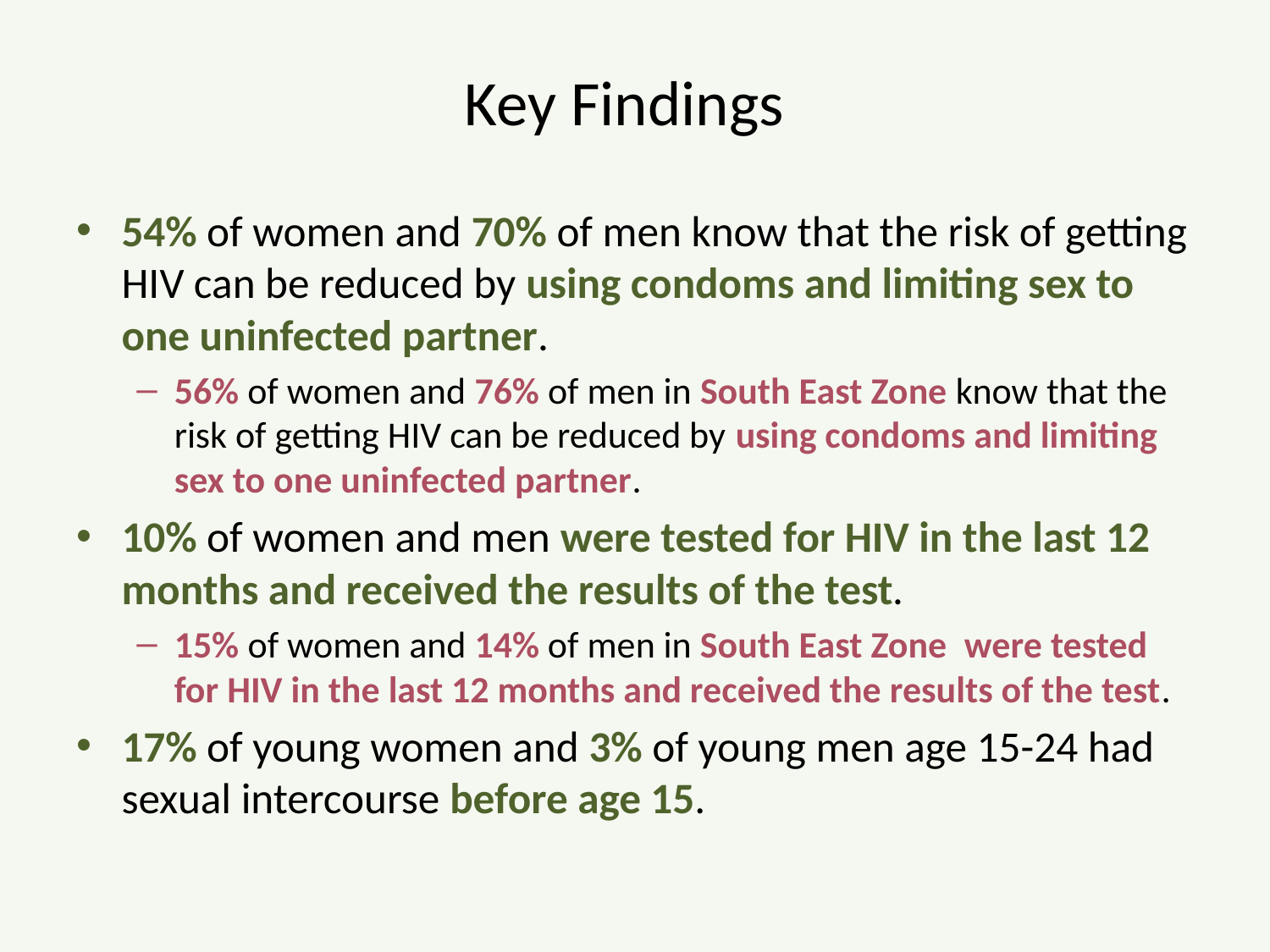

# Key Findings
54% of women and 70% of men know that the risk of getting HIV can be reduced by using condoms and limiting sex to one uninfected partner.
56% of women and 76% of men in South East Zone know that the risk of getting HIV can be reduced by using condoms and limiting sex to one uninfected partner.
10% of women and men were tested for HIV in the last 12 months and received the results of the test.
15% of women and 14% of men in South East Zone  were tested for HIV in the last 12 months and received the results of the test.
17% of young women and 3% of young men age 15-24 had sexual intercourse before age 15.